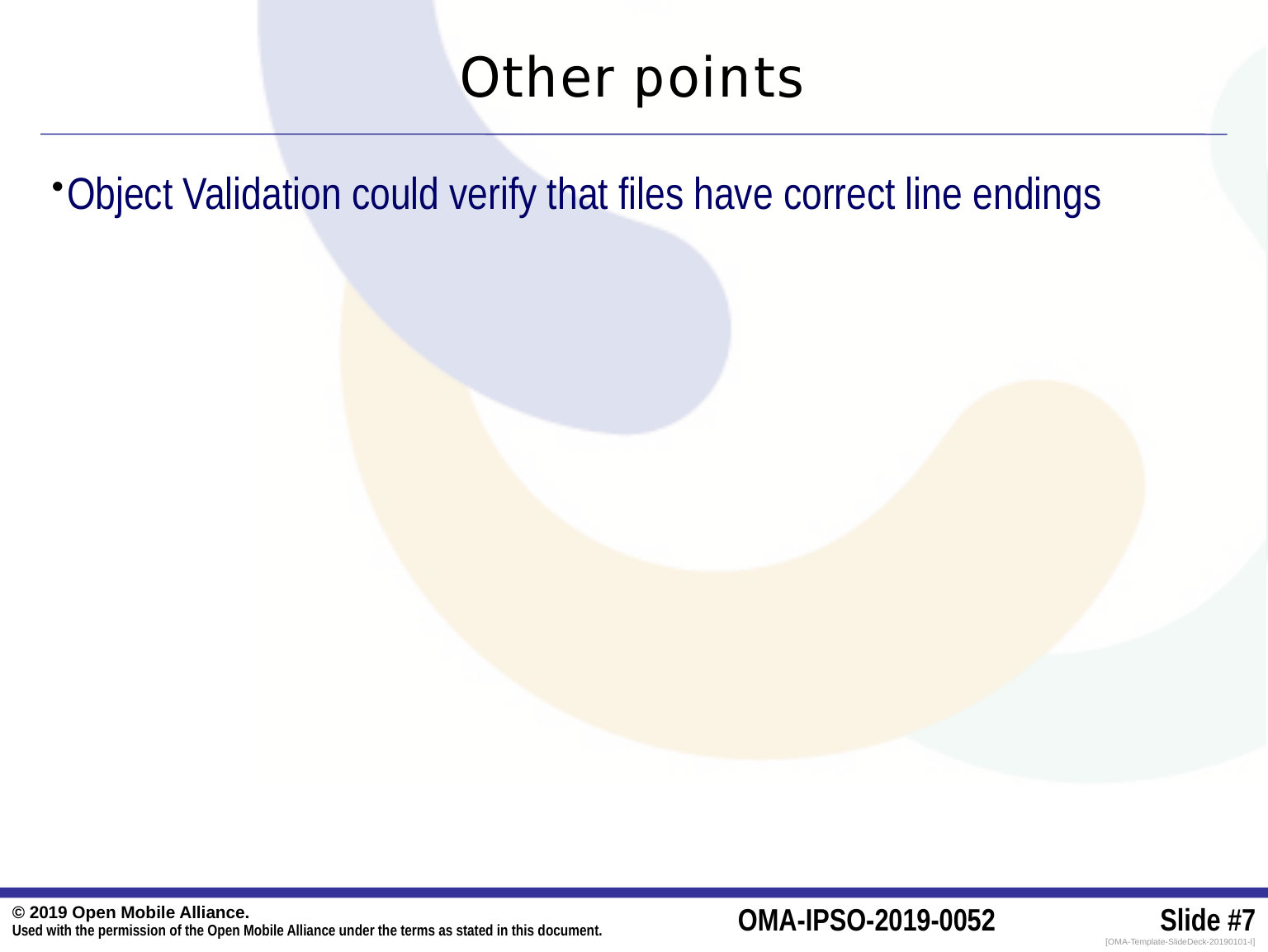

# Other points
Object Validation could verify that files have correct line endings